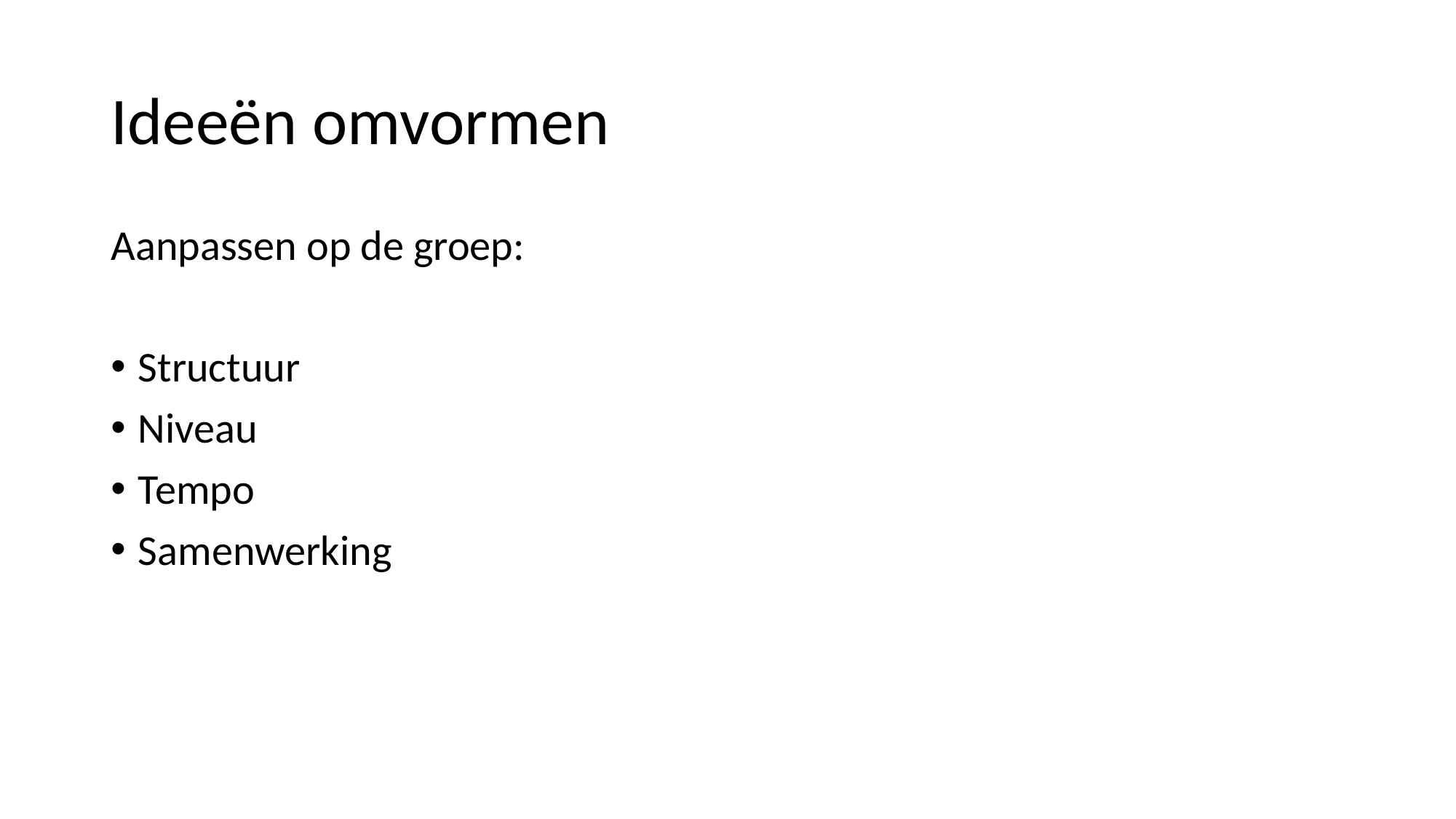

# Ideeën omvormen
Aanpassen op de groep:

Structuur
Niveau
Tempo
Samenwerking